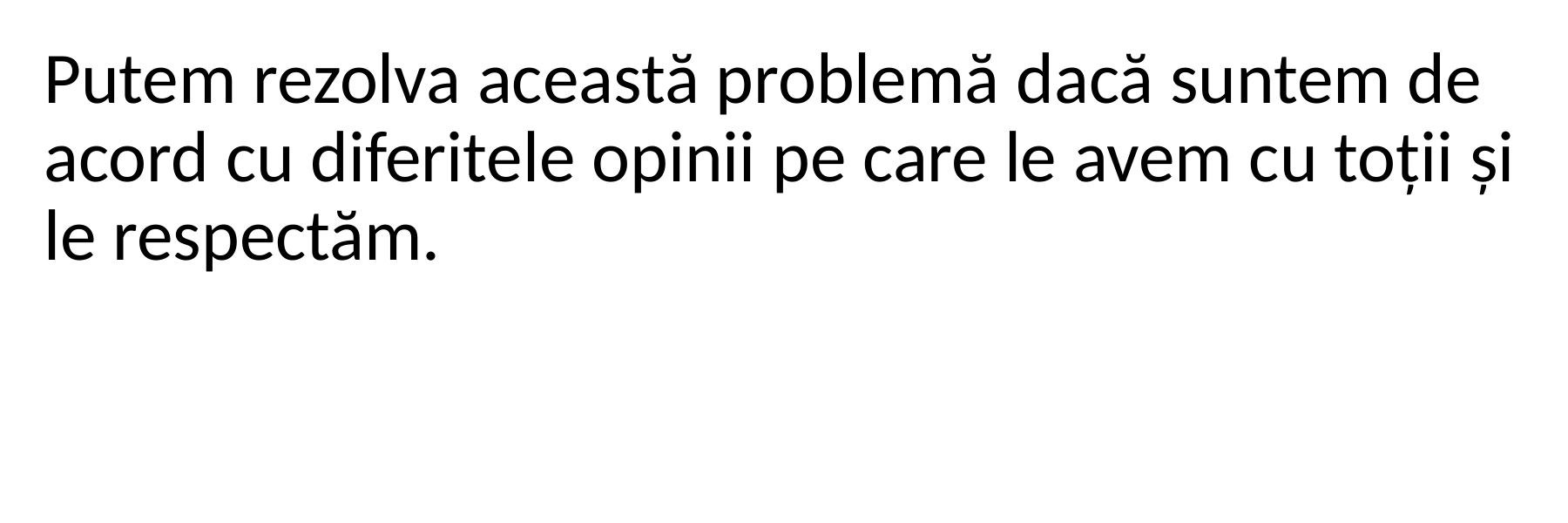

Putem rezolva această problemă dacă suntem de acord cu diferitele opinii pe care le avem cu toții și le respectăm.